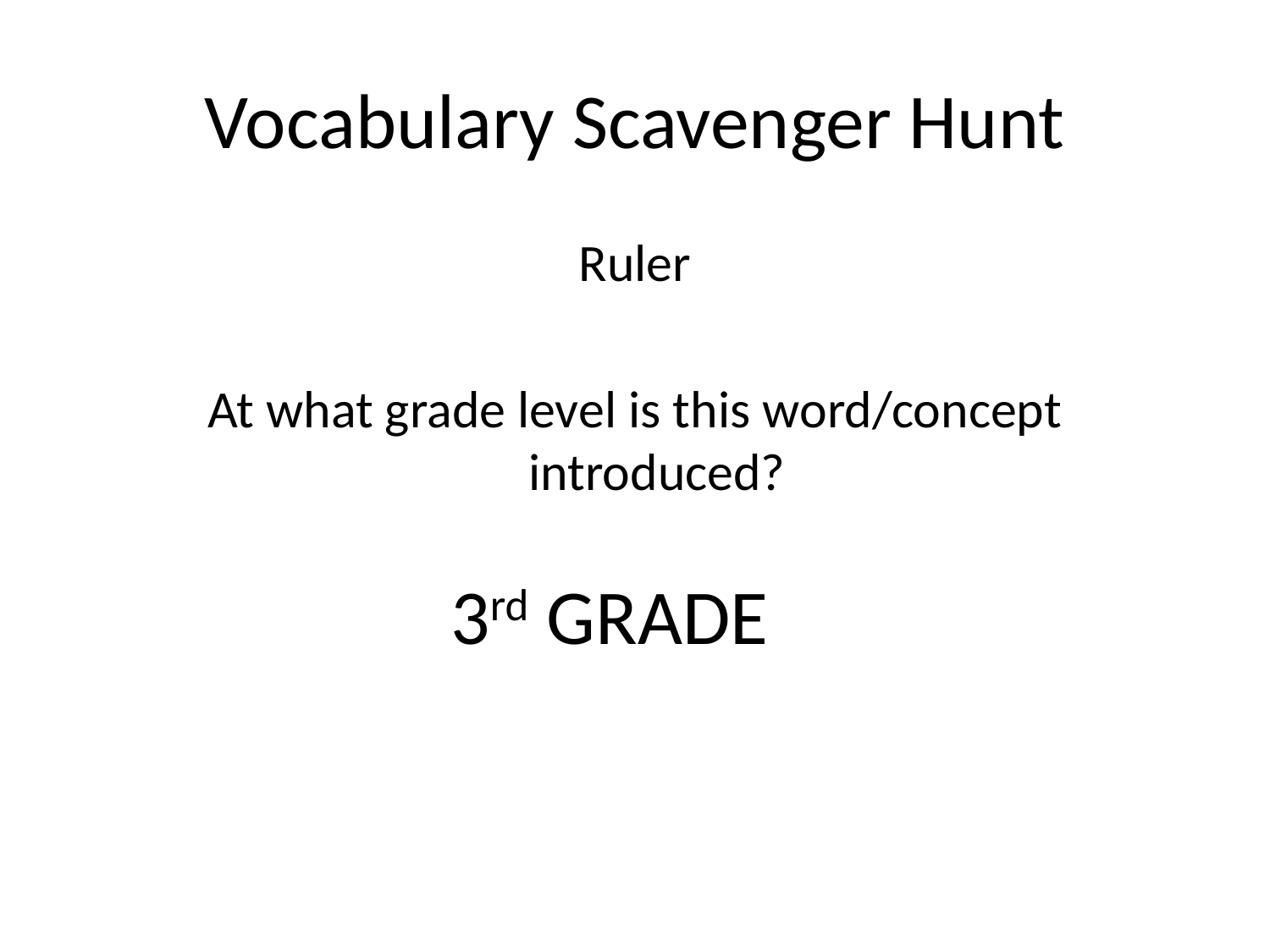

# Vocabulary Scavenger Hunt
Ruler

At what grade level is this word/concept introduced?

3rd GRADE